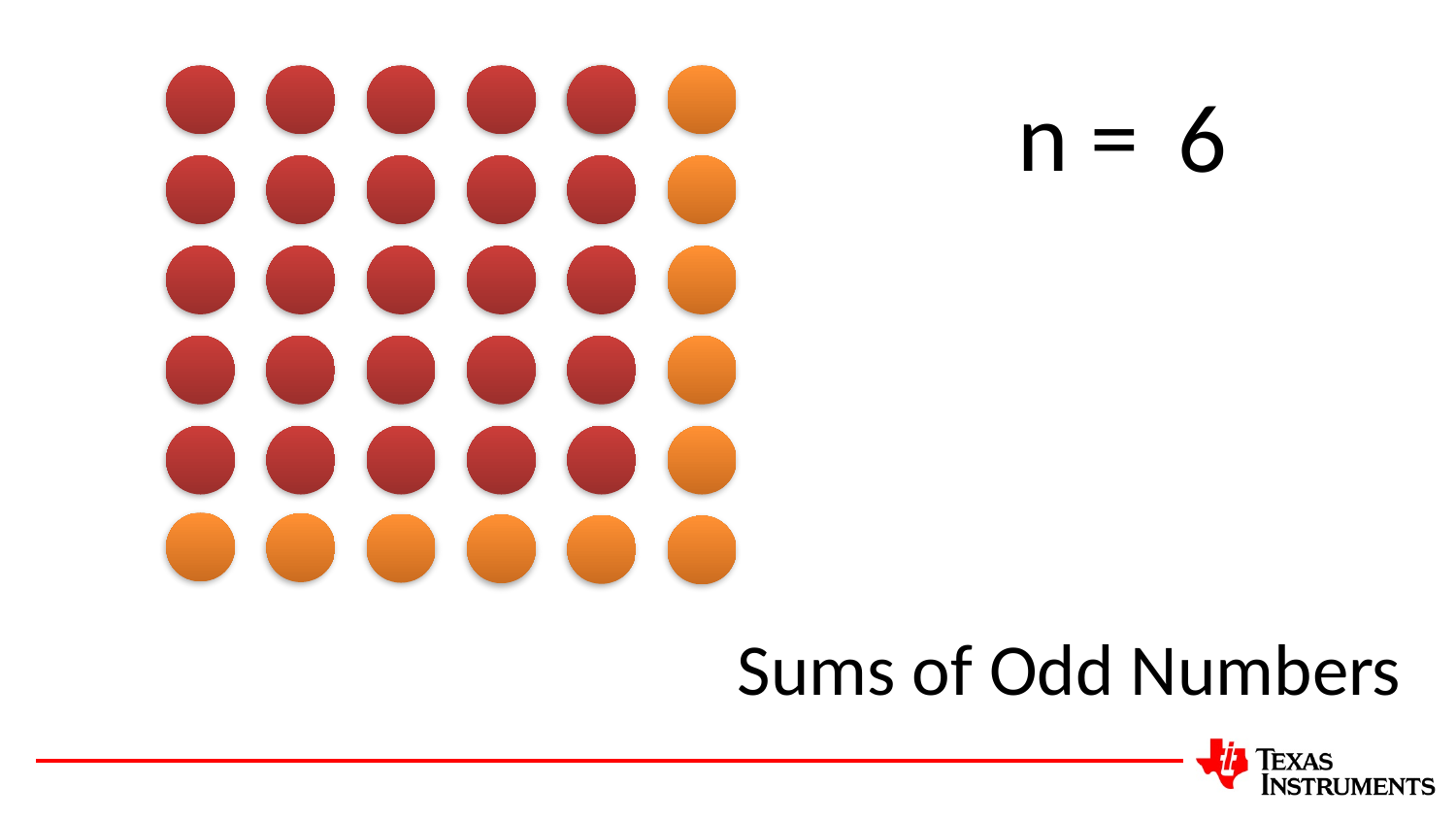

n =
6

Sums of Odd Numbers